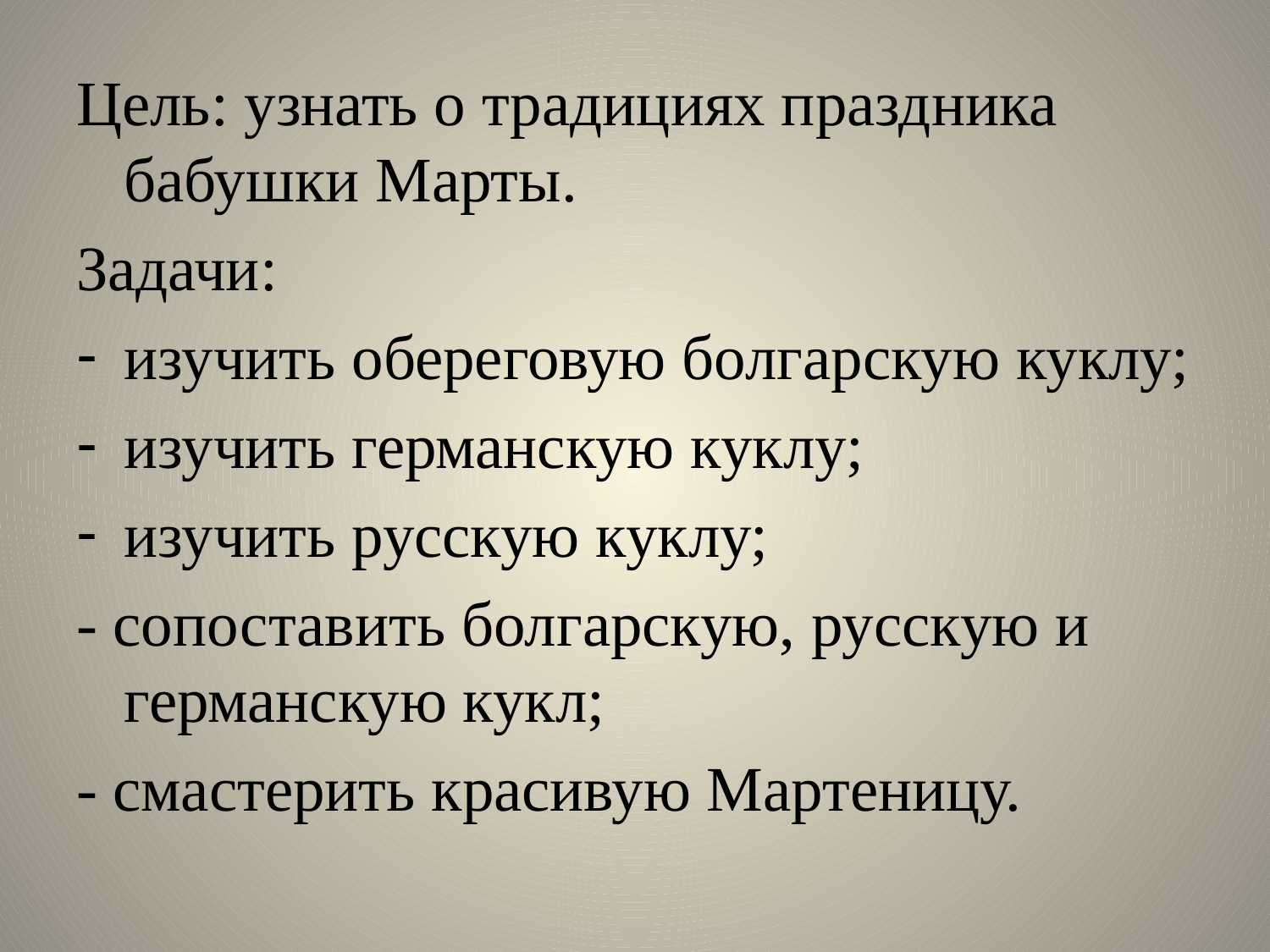

Цель: узнать о традициях праздника бабушки Марты.
Задачи:
изучить обереговую болгарскую куклу;
изучить германскую куклу;
изучить русскую куклу;
- сопоставить болгарскую, русскую и германскую кукл;
- смастерить красивую Мартеницу.